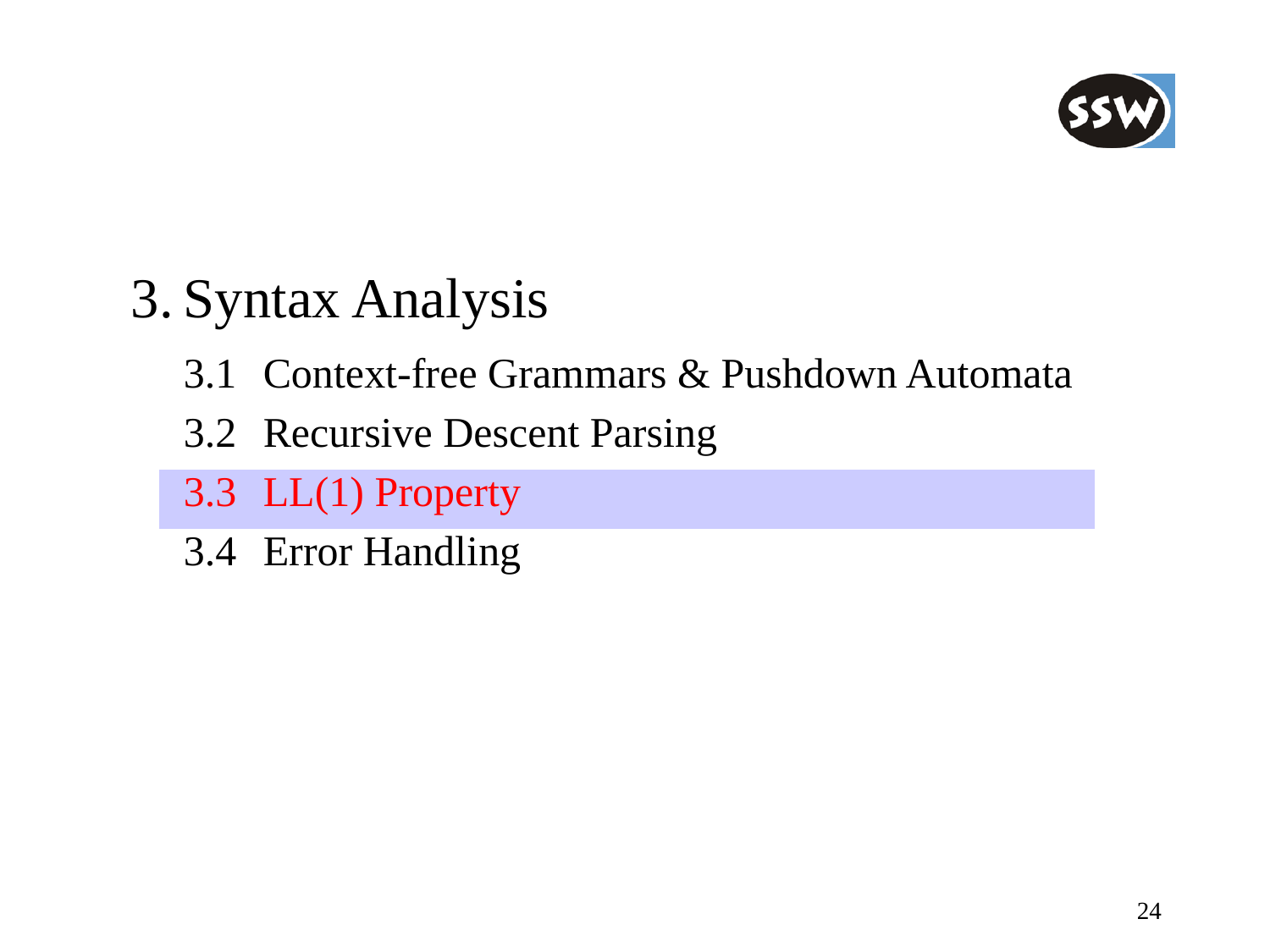

3.	Syntax Analysis
	3.1	Context-free Grammars & Pushdown Automata
	3.2	Recursive Descent Parsing
	3.3	LL(1) Property
	3.4	Error Handling

24